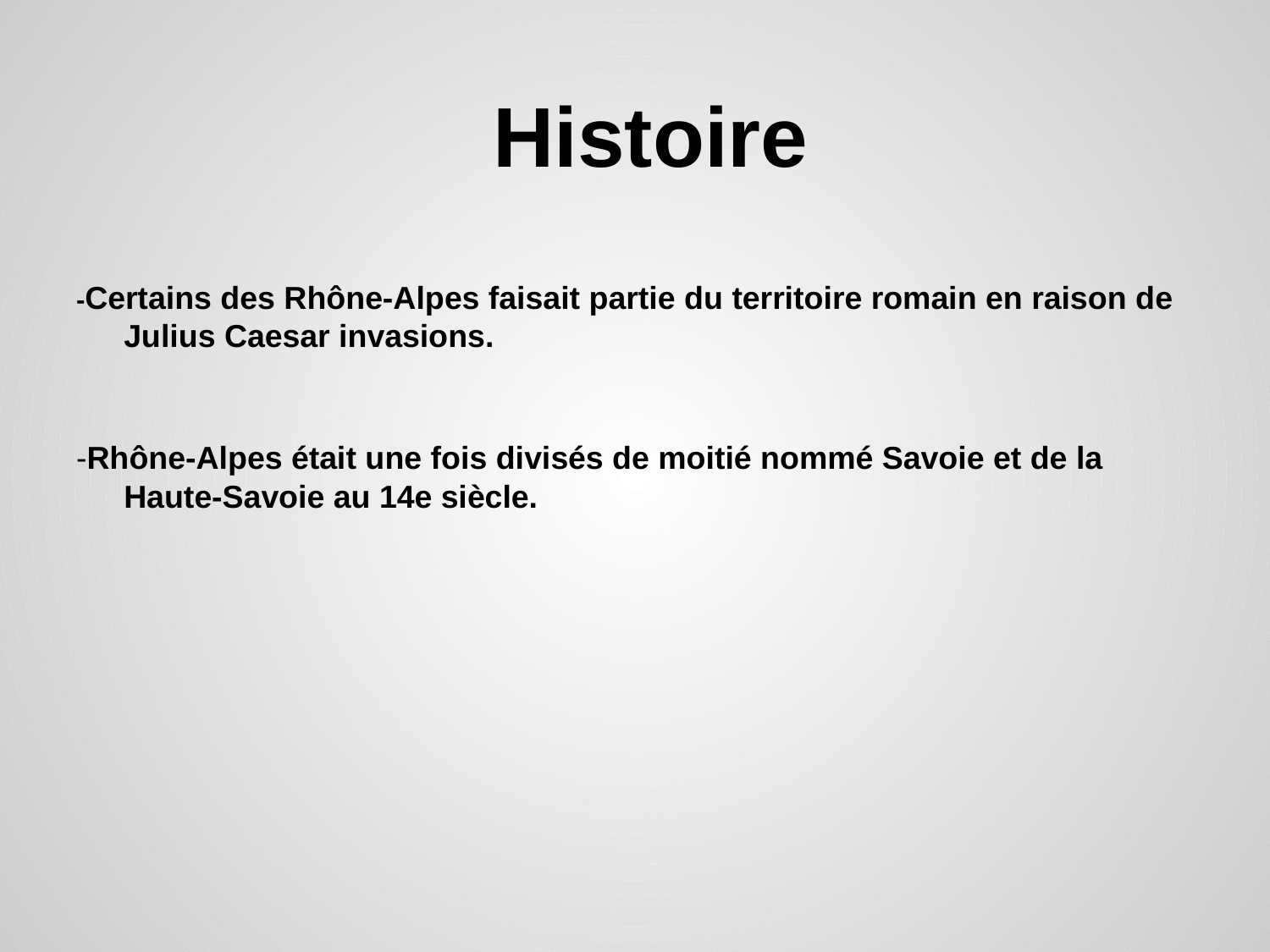

# Histoire

-Certains des Rhône-Alpes faisait partie du territoire romain en raison de Julius Caesar invasions.

-Rhône-Alpes était une fois divisés de moitié nommé Savoie et de la Haute-Savoie au 14e siècle.